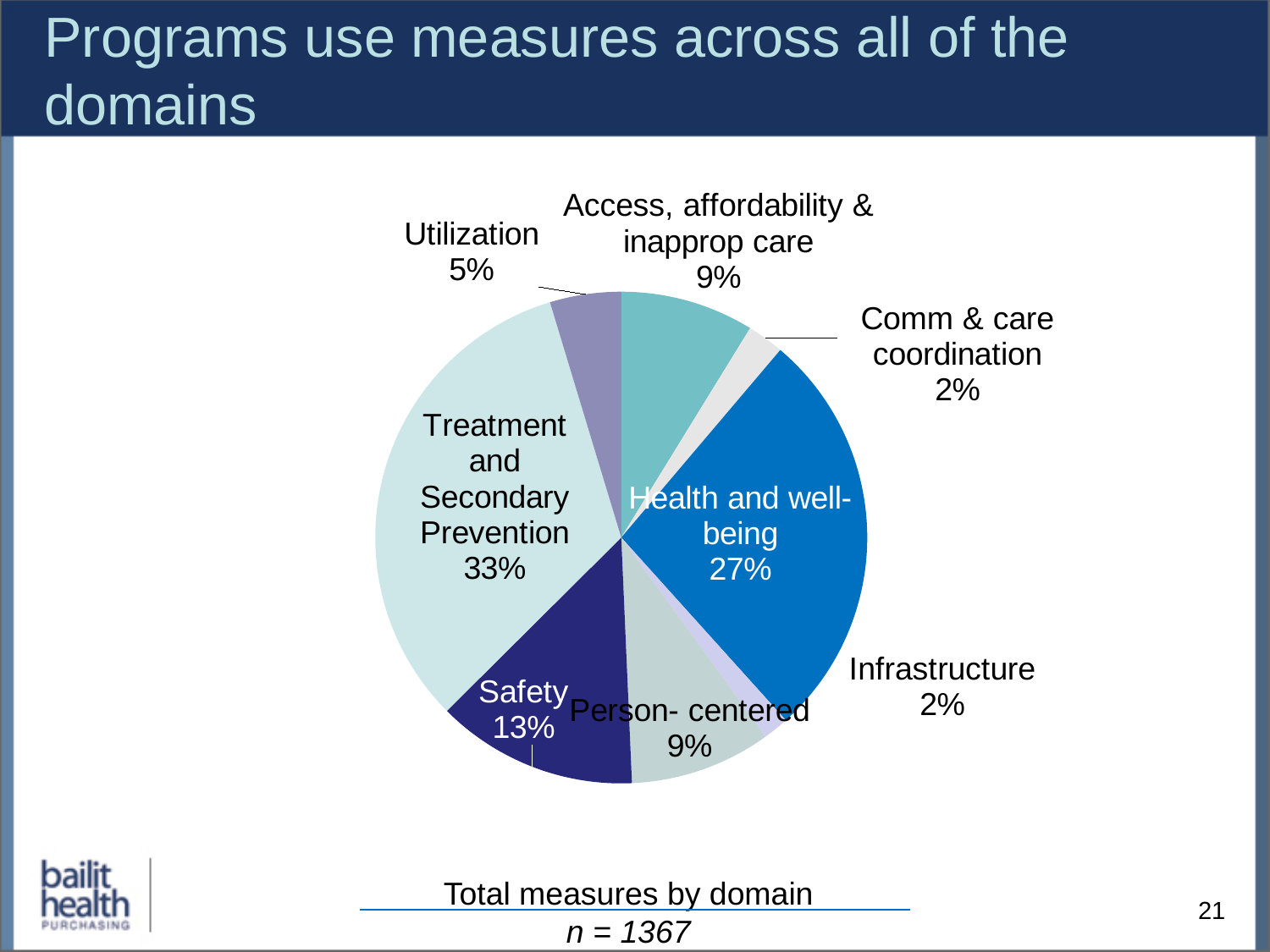

# Programs use measures across all of the domains

### Chart

| Category | Column1 |
|---|---|
| Access, affordability & inapprop care | 120.0 |
| Comm & care coordination | 33.0 |
| Health and well-being | 371.0 |
| Infrastructure | 23.0 |
| Person- centered | 127.0 |
| Safety | 181.0 |
| Sec. Prevention and Treatment | 448.0 |
| Utilization | 64.0 |
Total measures by domain
n = 1367
21